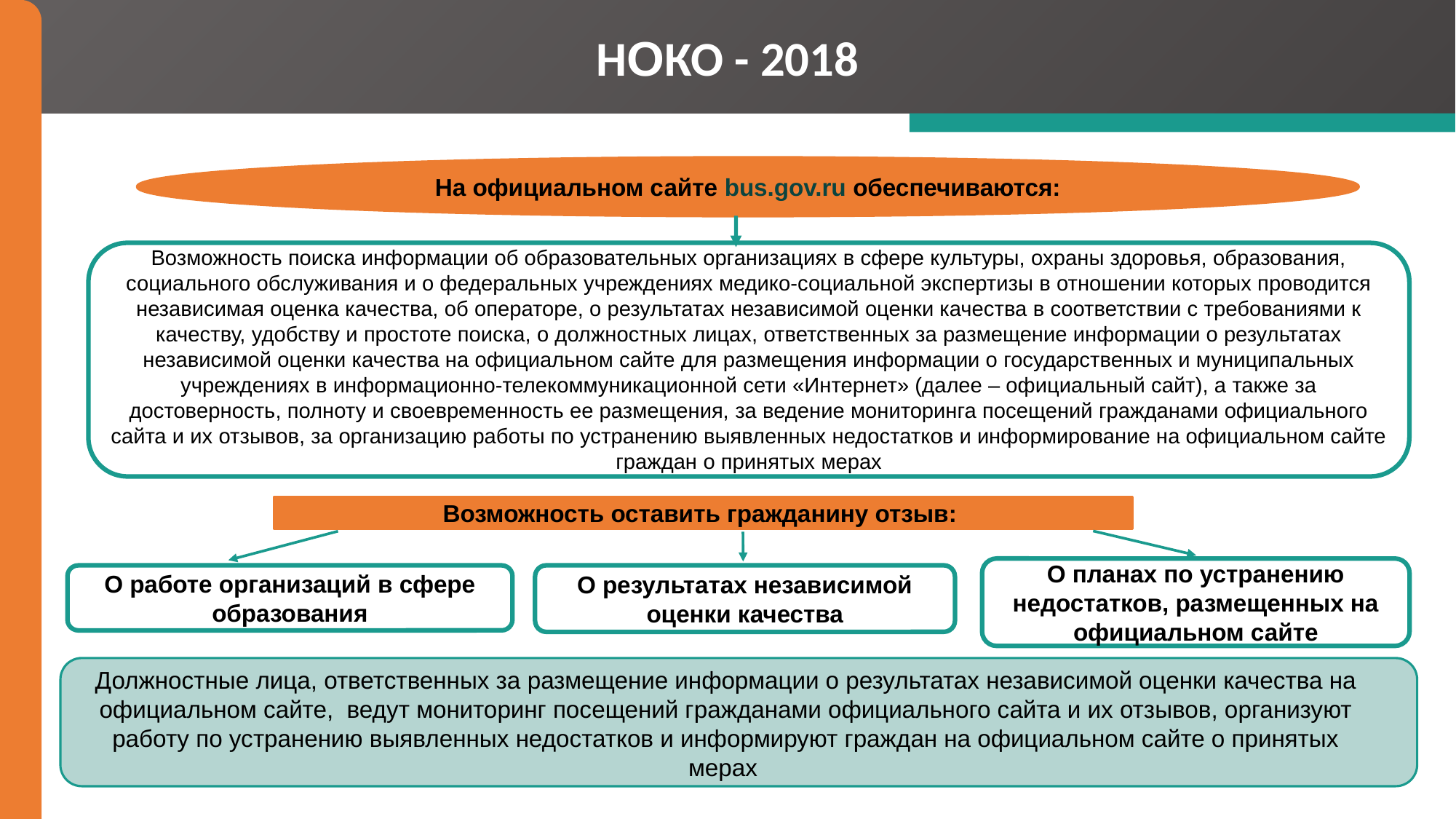

НОКО - 2018

На официальном сайте bus.gov.ru обеспечиваются:

Возможность поиска информации об образовательных организациях в сфере культуры, охраны здоровья, образования, социального обслуживания и о федеральных учреждениях медико-социальной экспертизы в отношении которых проводится независимая оценка качества, об операторе, о результатах независимой оценки качества в соответствии с требованиями к качеству, удобству и простоте поиска, о должностных лицах, ответственных за размещение информации о результатах независимой оценки качества на официальном сайте для размещения информации о государственных и муниципальных учреждениях в информационно-телекоммуникационной сети «Интернет» (далее – официальный сайт), а также за достоверность, полноту и своевременность ее размещения, за ведение мониторинга посещений гражданами официального сайта и их отзывов, за организацию работы по устранению выявленных недостатков и информирование на официальном сайте граждан о принятых мерах

Возможность оставить гражданину отзыв:

О планах по устранению недостатков, размещенных на официальном сайте
О работе организаций в сфере образования
О результатах независимой оценки качества

Должностные лица, ответственных за размещение информации о результатах независимой оценки качества на официальном сайте,  ведут мониторинг посещений гражданами официального сайта и их отзывов, организуют работу по устранению выявленных недостатков и информируют граждан на официальном сайте о принятых мерах